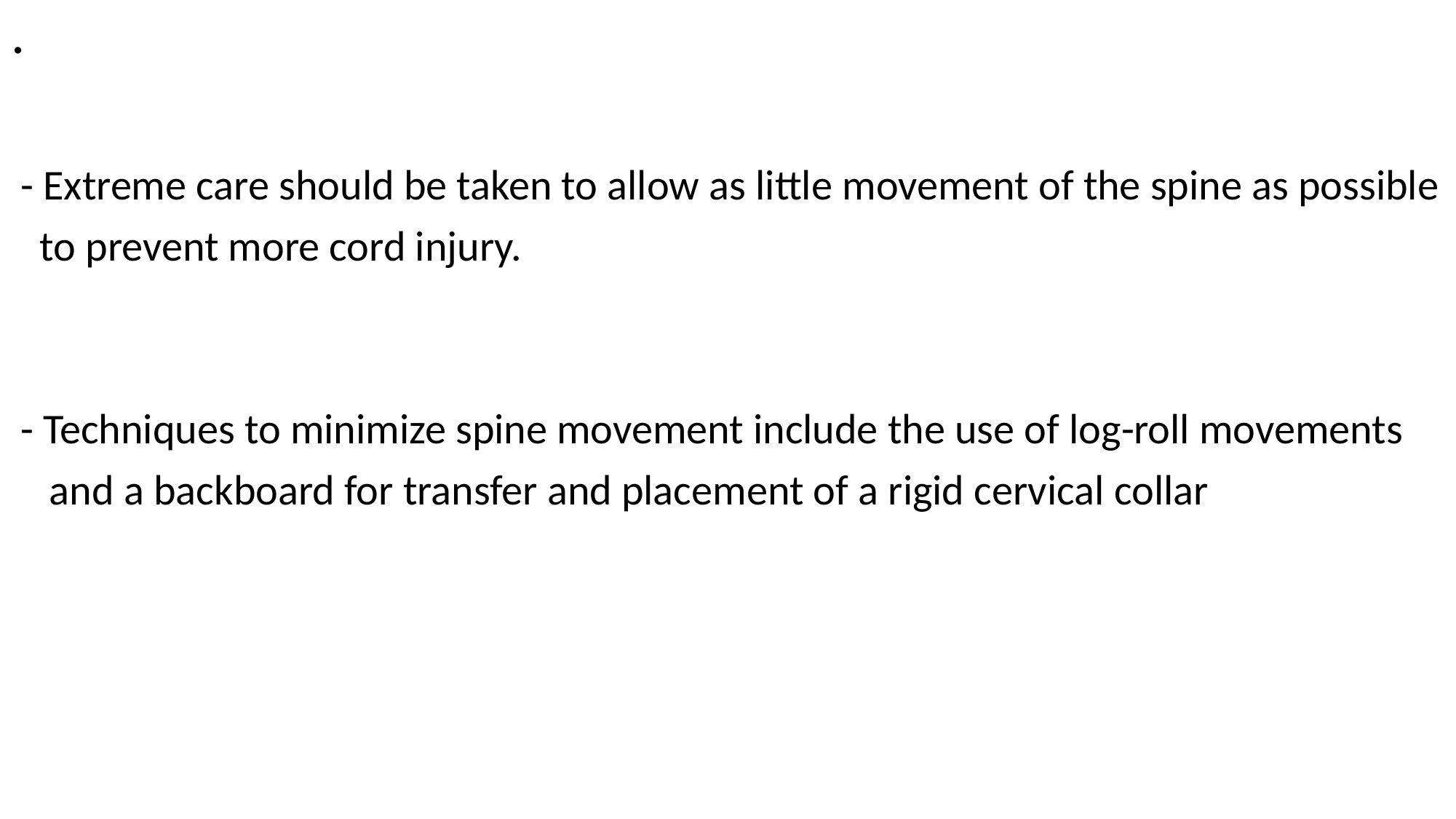

# .

 - Extreme care should be taken to allow as little movement of the spine as possible
   to prevent more cord injury.

 - Techniques to minimize spine movement include the use of log-roll movements
    and a backboard for transfer and placement of a rigid cervical collar